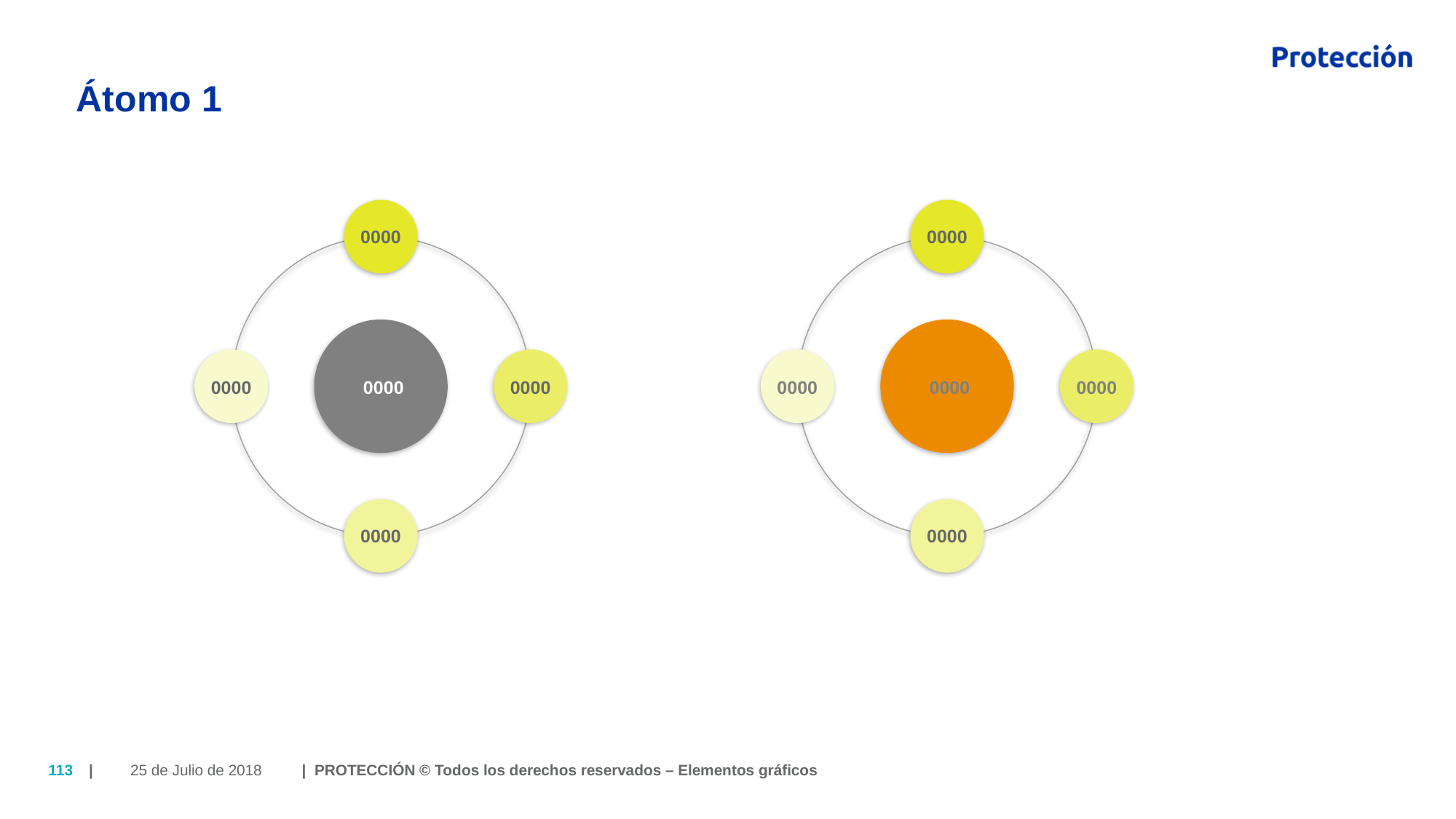

# Átomo 1

0000
0000

0000
0000
0000
0000
0000
0000

0000
0000
25 de Julio de 2018
113
|                                                  |  PROTECCIÓN © Todos los derechos reservados – Elementos gráficos